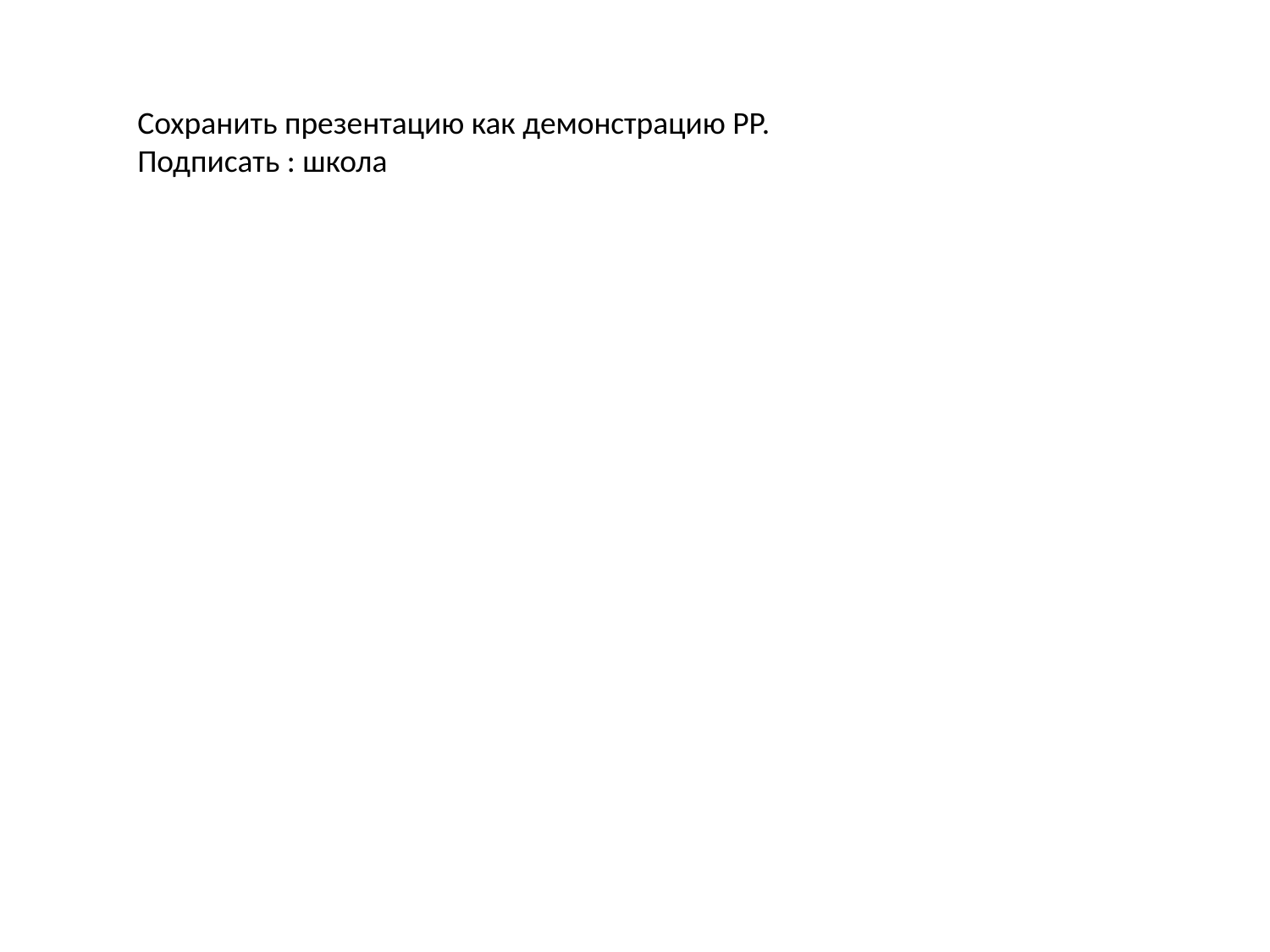

Сохранить презентацию как демонстрацию РР.
Подписать : школа